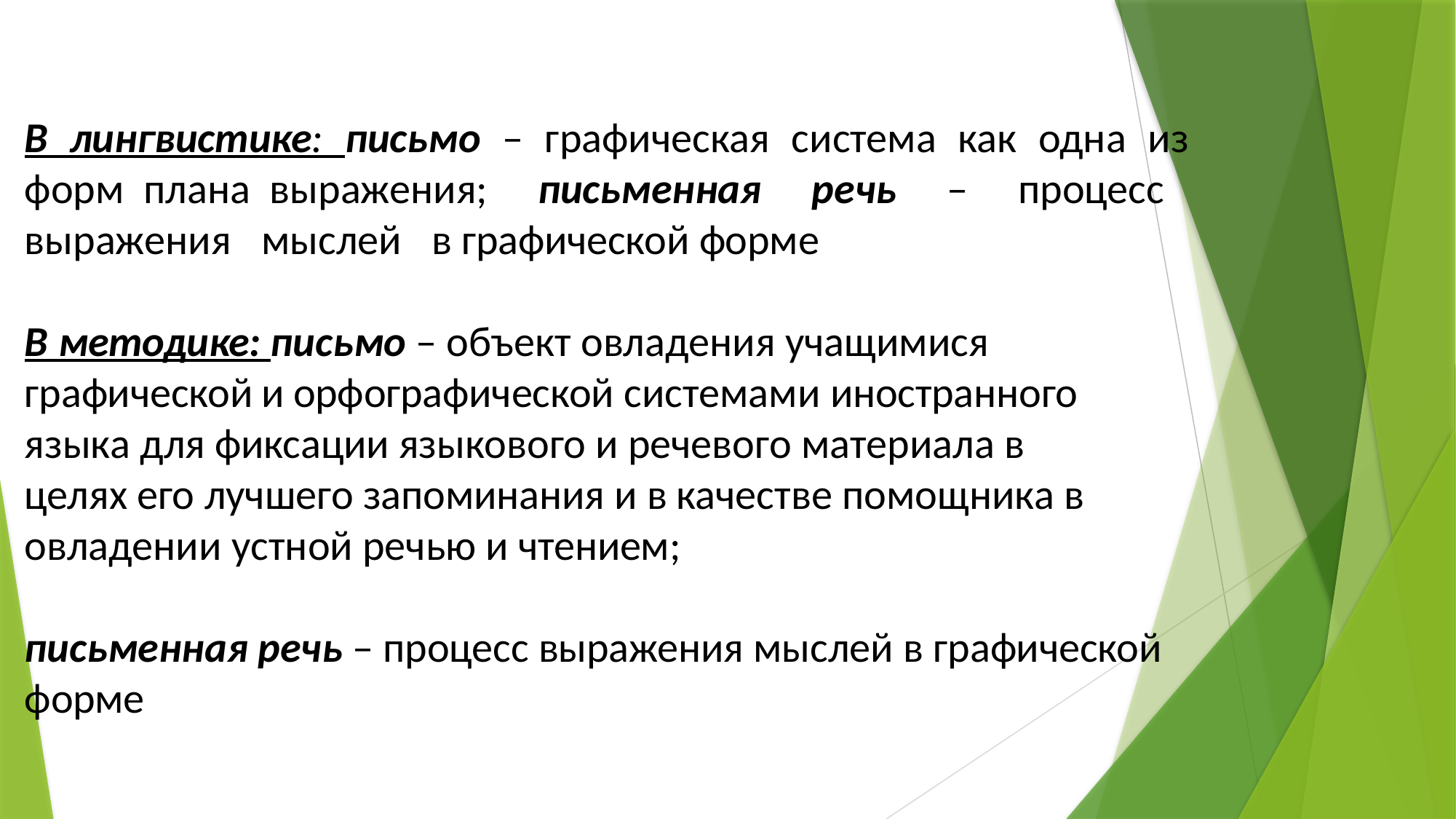

В лингвистике: письмо – графическая система как одна из форм плана выражения;  письменная  речь  –  процесс  выражения  мыслей  в графической форме
В методике: письмо – объект овладения учащимися графической и орфографической системами иностранного языка для фиксации языкового и речевого материала в целях его лучшего запоминания и в качестве помощника в овладении устной речью и чтением;

письменная речь – процесс выражения мыслей в графической форме